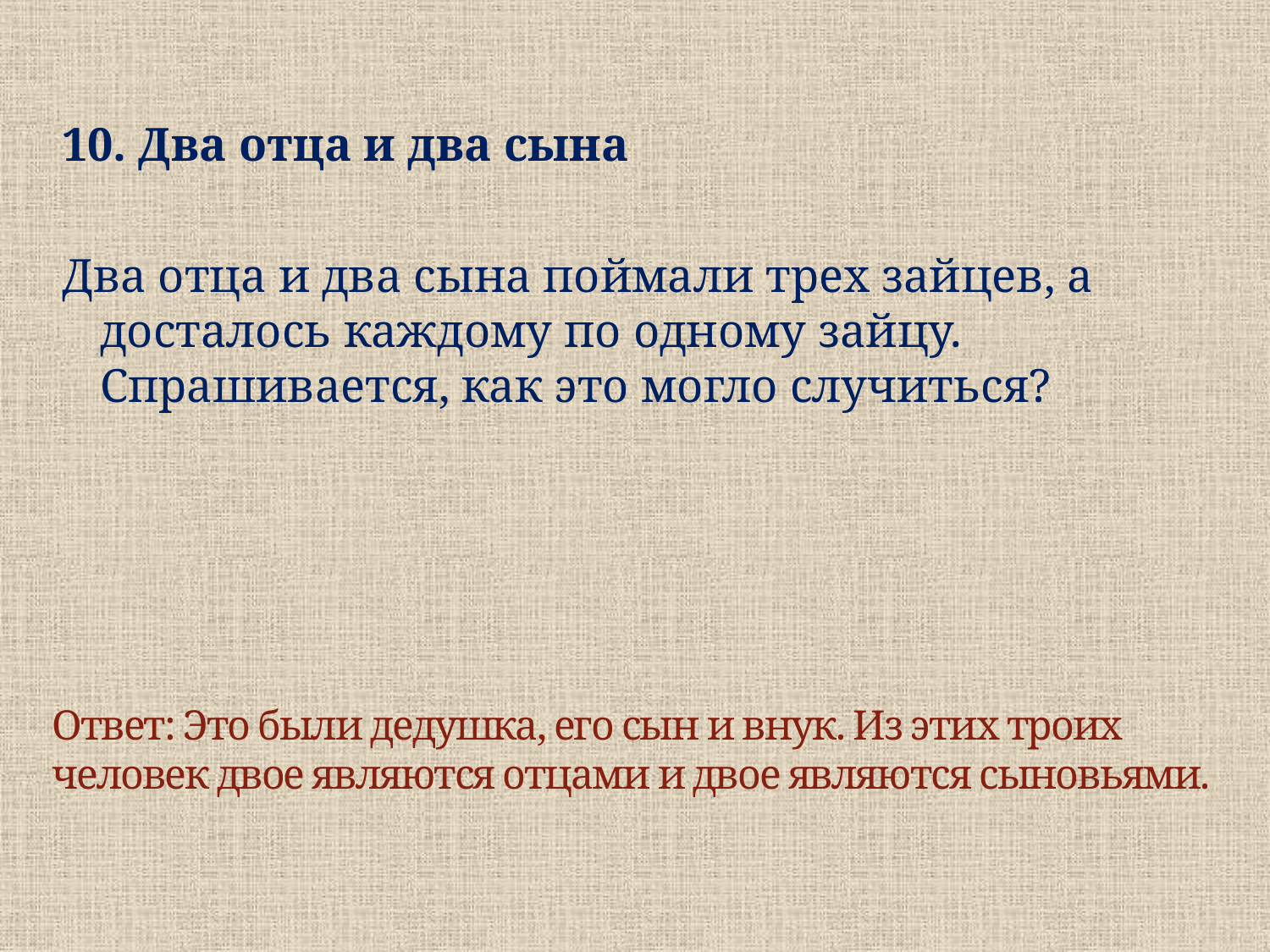

10. Два отца и два сына

Два отца и два сына поймали трех зайцев, а досталось каждому по одному зайцу. Спрашивается, как это могло случиться?

# Ответ: Это были дедушка, его сын и внук. Из этих троих человек двое являются отцами и двое являются сыновьями.